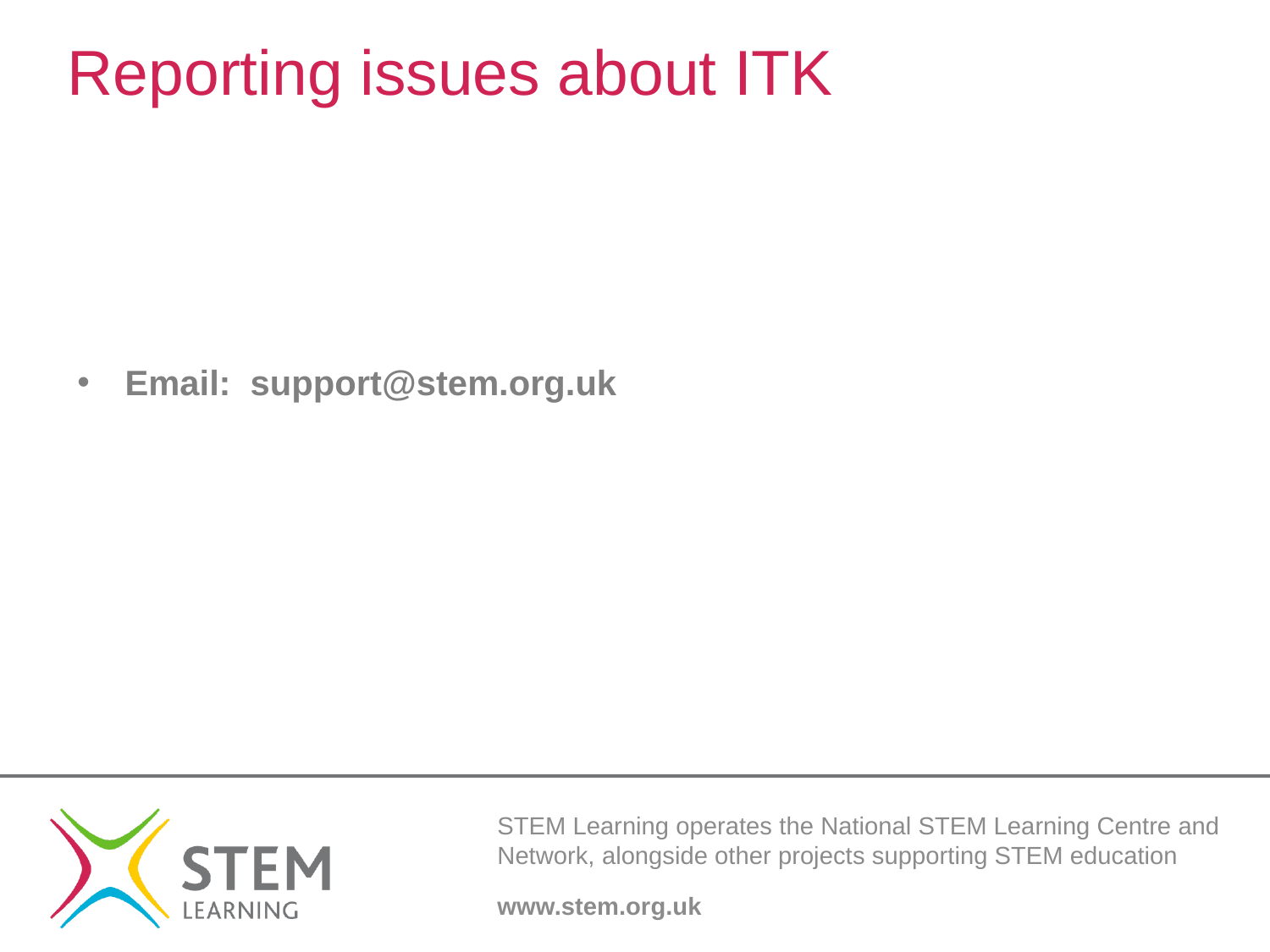

# Reporting issues about ITK
Email:  support@stem.org.uk